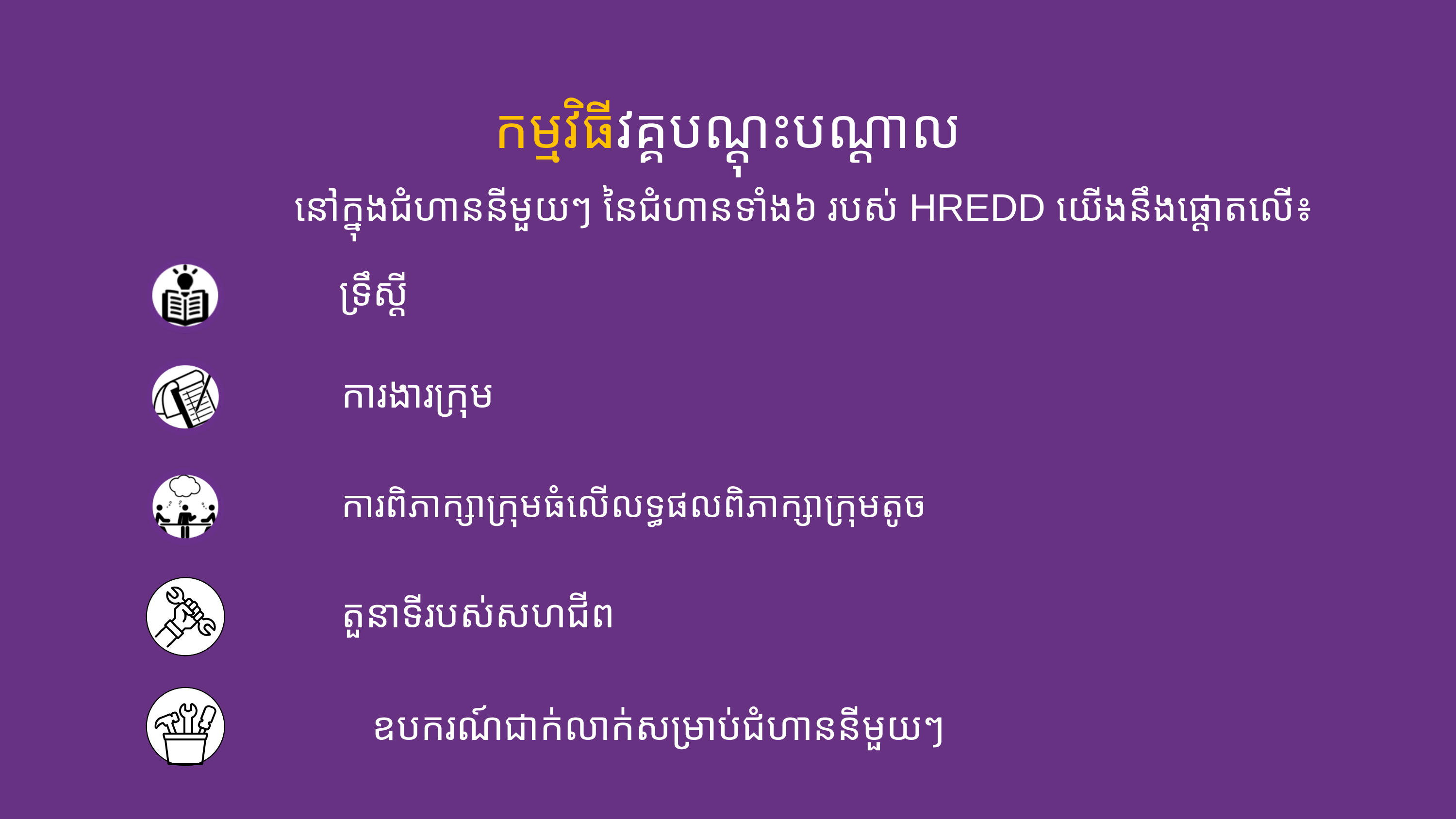

កម្មវិធីវគ្គបណ្ដុះបណ្ដាល
នៅក្នុងជំហាននីមួយៗ នៃជំហានទាំង៦ របស់ HREDD យើងនឹងផ្ដោតលើ៖

 ទ្រឹស្ដី

ការងារក្រុម

ការពិភាក្សាក្រុមធំលើលទ្ធផលពិភាក្សាក្រុមតូច

តួនាទីរបស់សហជីព

ឧបករណ៍ជាក់លាក់សម្រាប់ជំហាននីមួយៗ